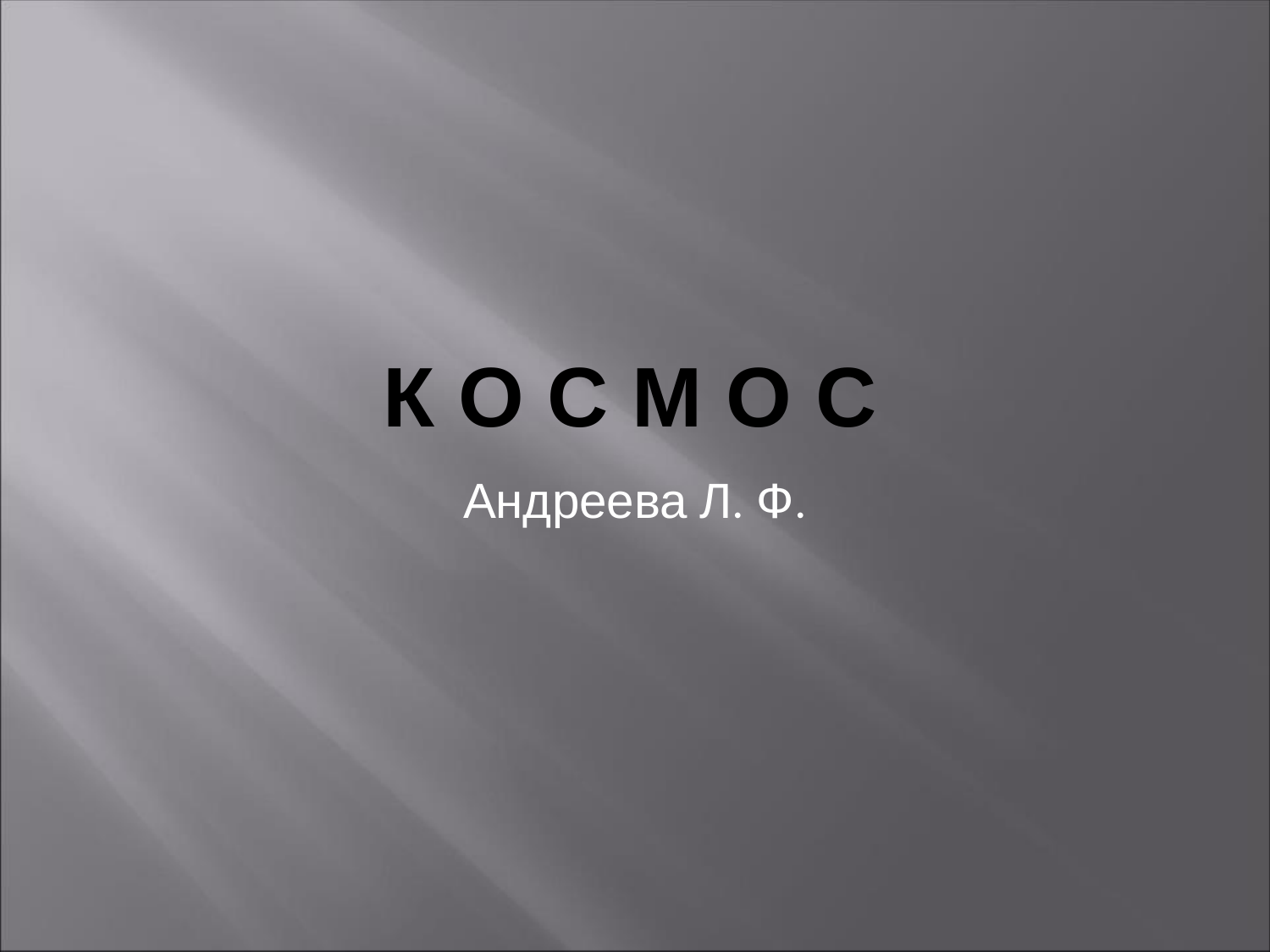

# к о с м о с
Андреева Л. Ф.